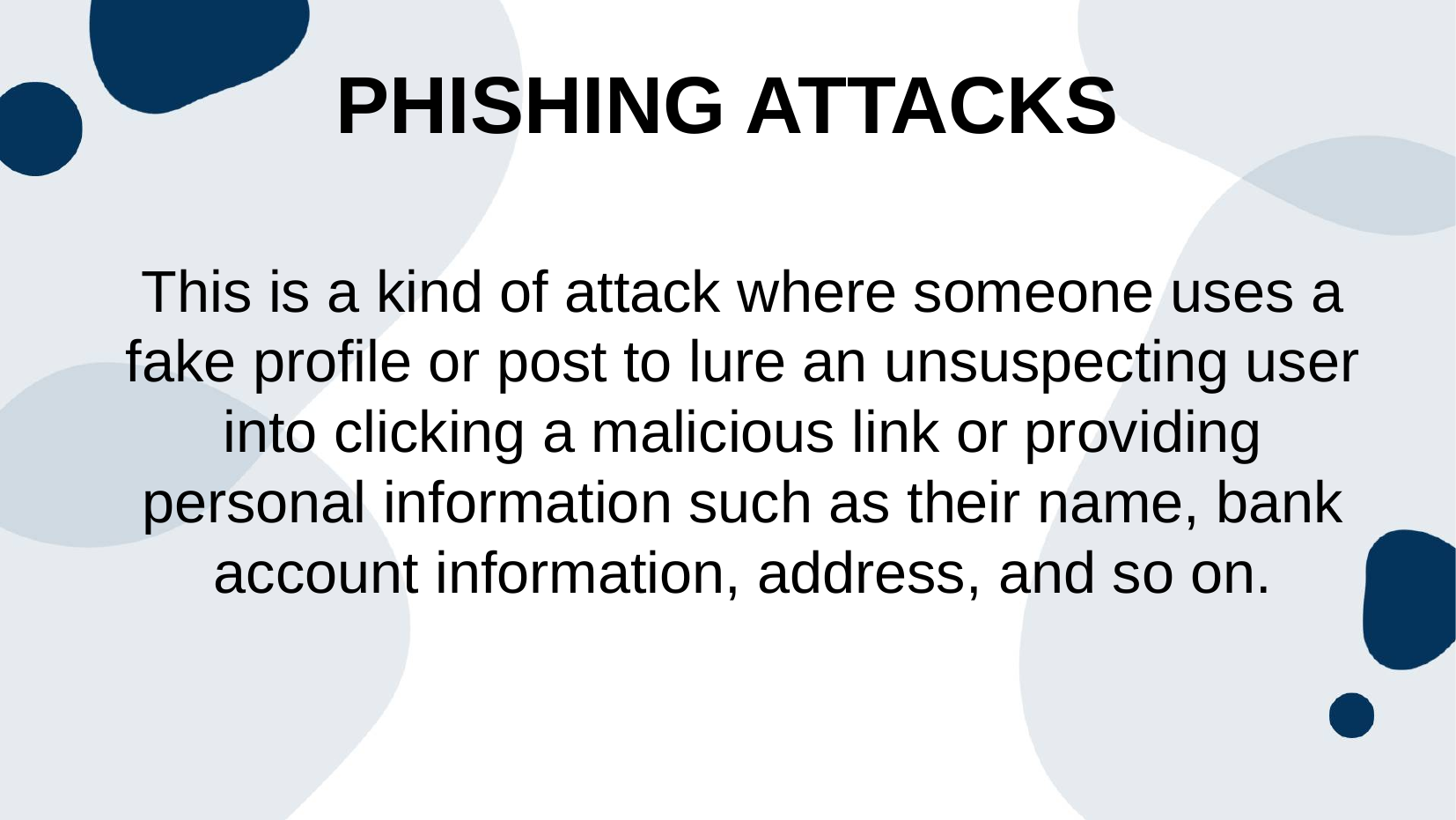

# Phishing attacks
This is a kind of attack where someone uses a fake profile or post to lure an unsuspecting user into clicking a malicious link or providing personal information such as their name, bank account information, address, and so on.